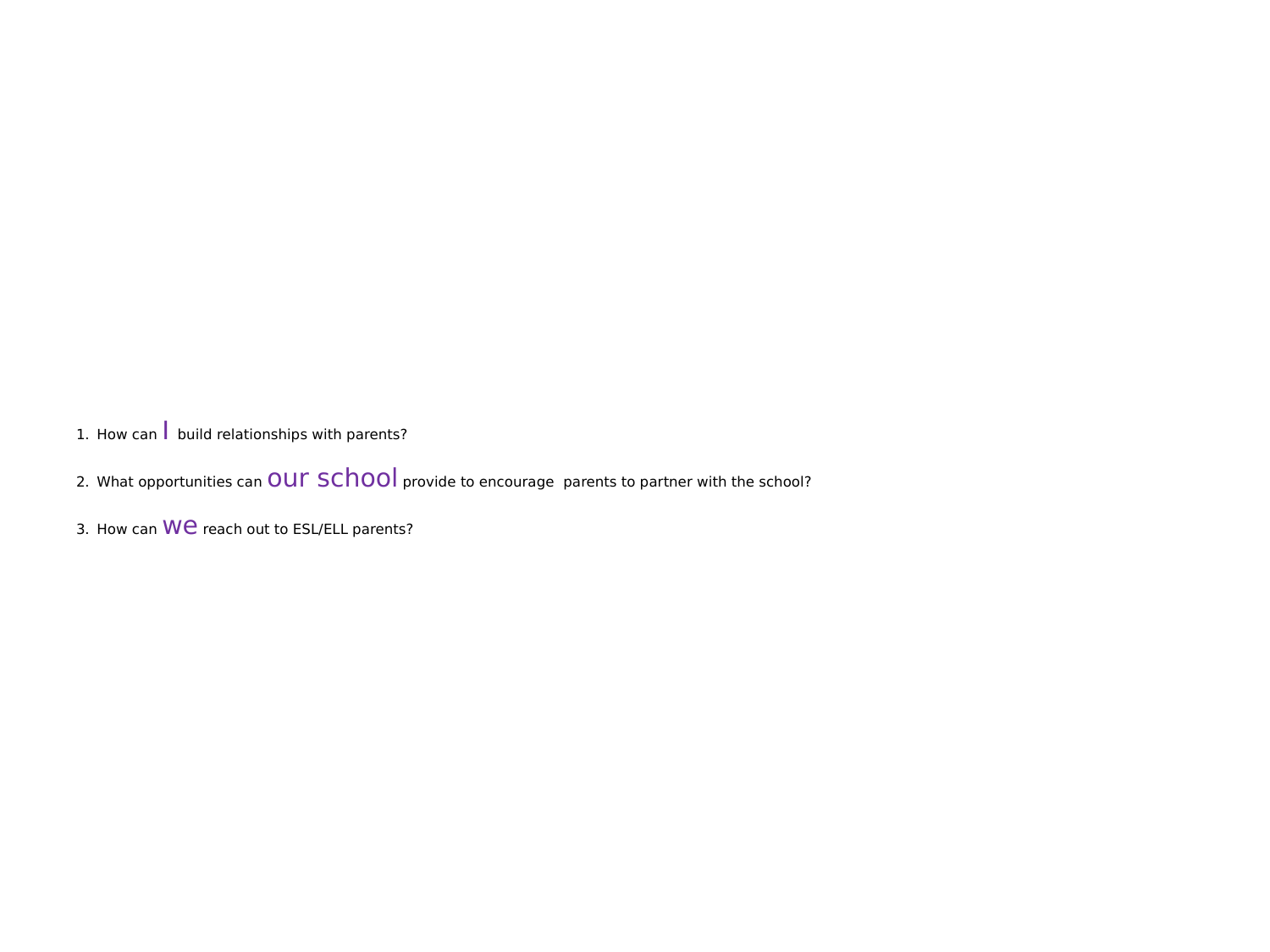

How can I build relationships with parents?

What opportunities can our school provide to encourage  parents to partner with the school?

How can we reach out to ESL/ELL parents?